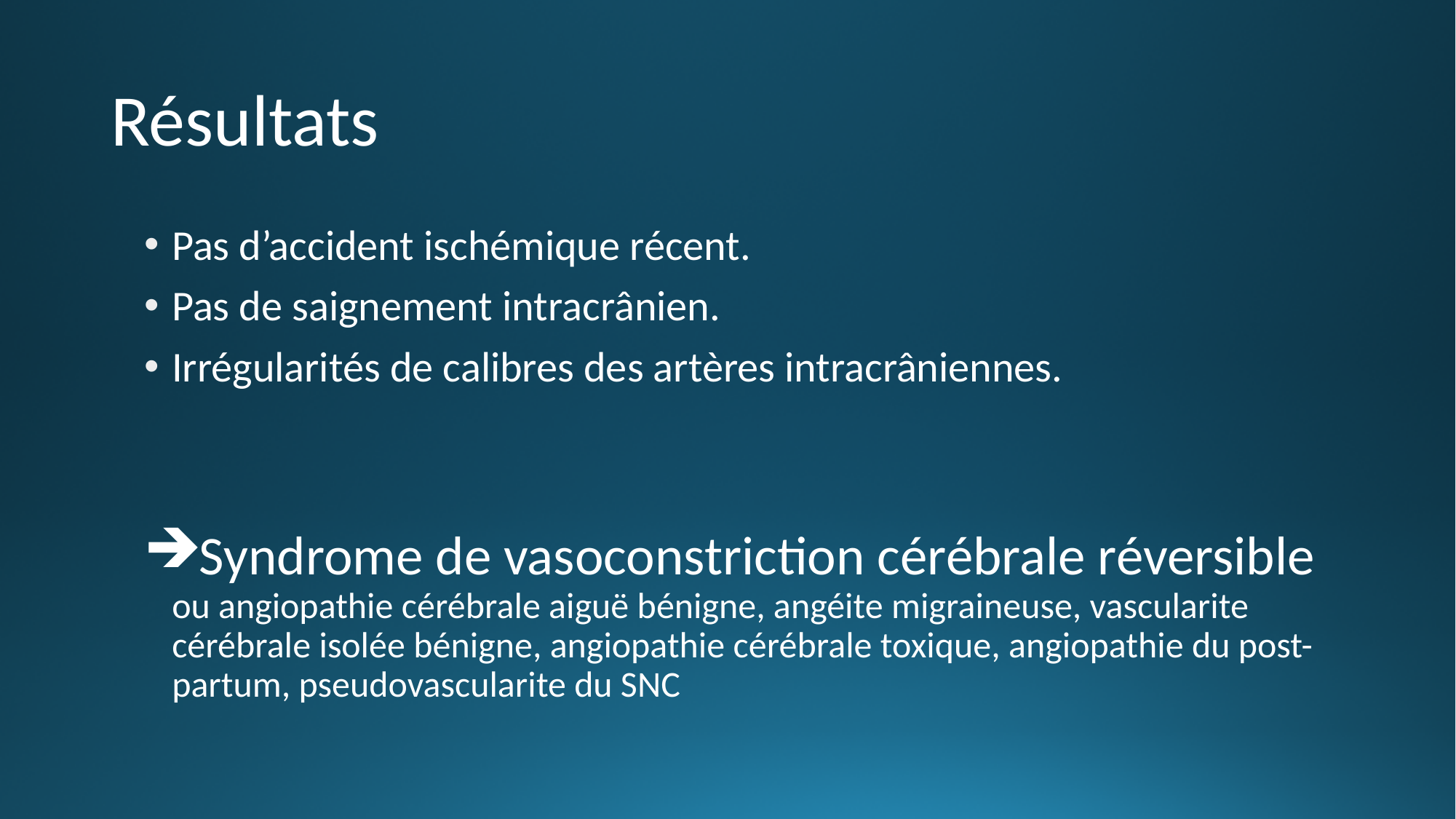

# Résultats
Pas d’accident ischémique récent.
Pas de saignement intracrânien.
Irrégularités de calibres des artères intracrâniennes.

Syndrome de vasoconstriction cérébrale réversible ou angiopathie cérébrale aiguë bénigne, angéite migraineuse, vascularite cérébrale isolée bénigne, angiopathie cérébrale toxique, angiopathie du post-partum, pseudovascularite du SNC